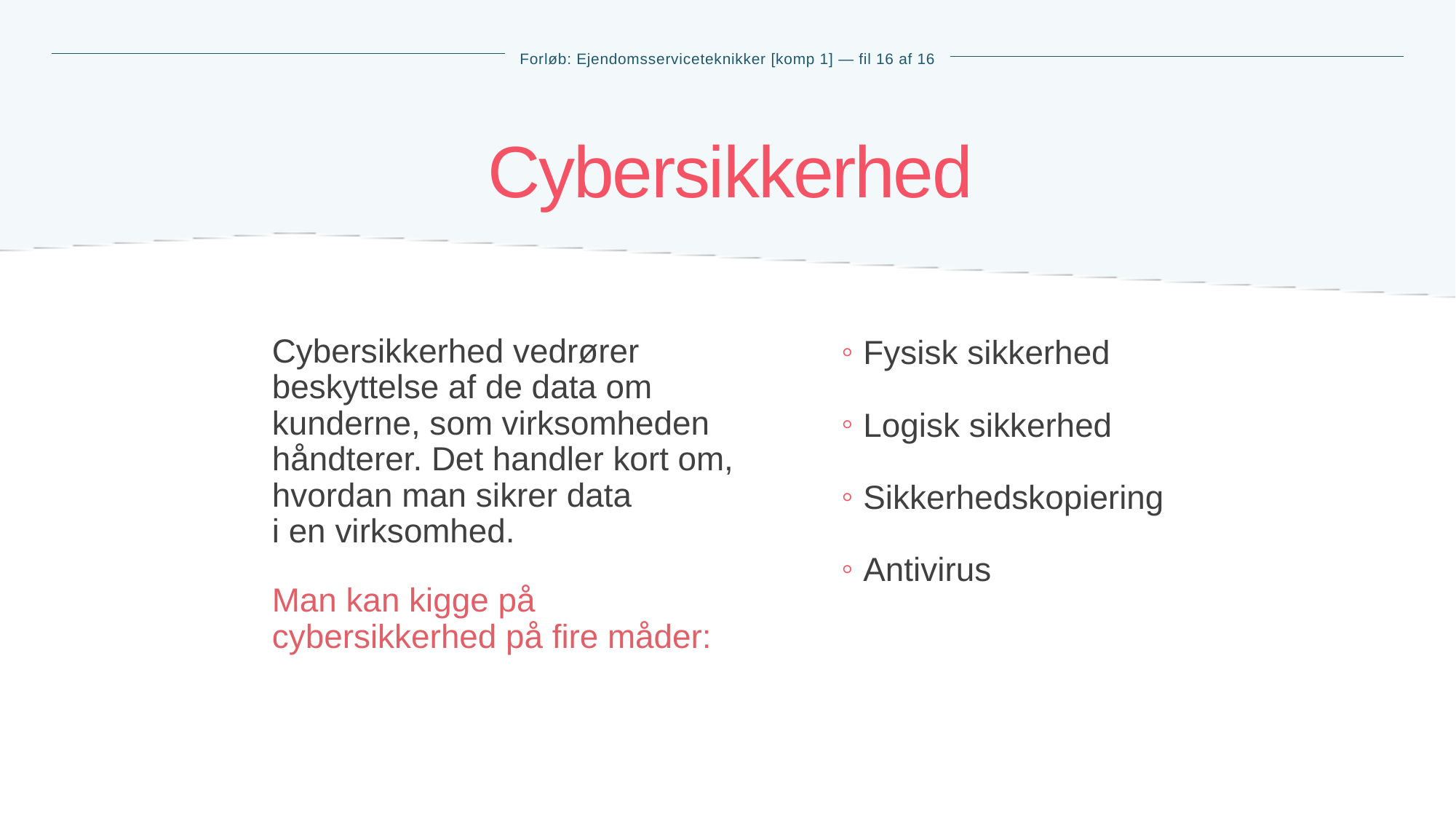

Cybersikkerhed
Cybersikkerhed vedrører beskyttelse af de data om kunderne, som virksomheden håndterer. Det handler kort om, hvordan man sikrer data
i en virksomhed.
Man kan kigge på cybersikkerhed på fire måder:

Fysisk sikkerhed
Logisk sikkerhed
Sikkerhedskopiering
Antivirus